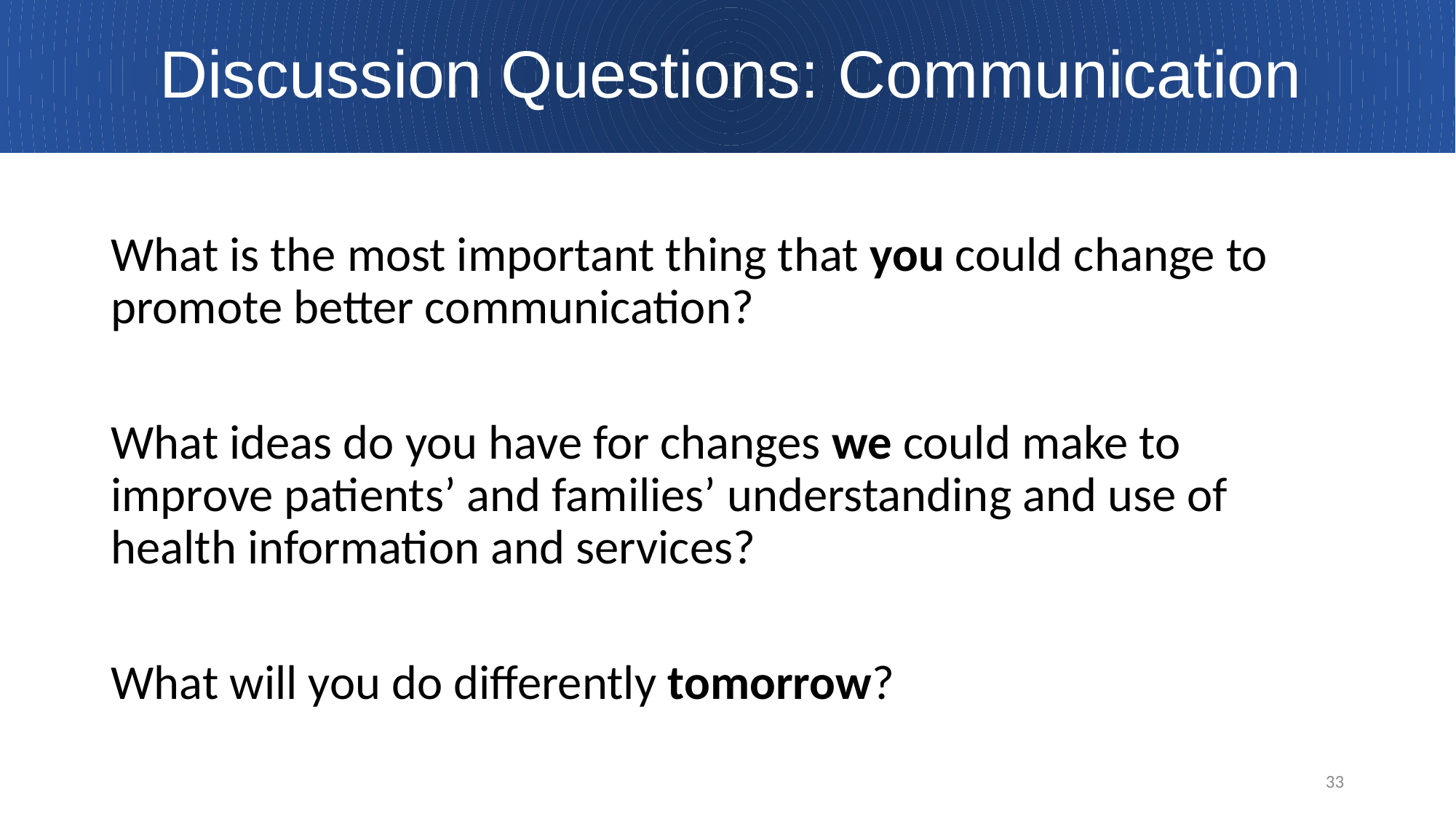

# Discussion Questions: Communication
What is the most important thing that you could change to promote better communication?

What ideas do you have for changes we could make to improve patients’ and families’ understanding and use of health information and services?

What will you do differently tomorrow?
33